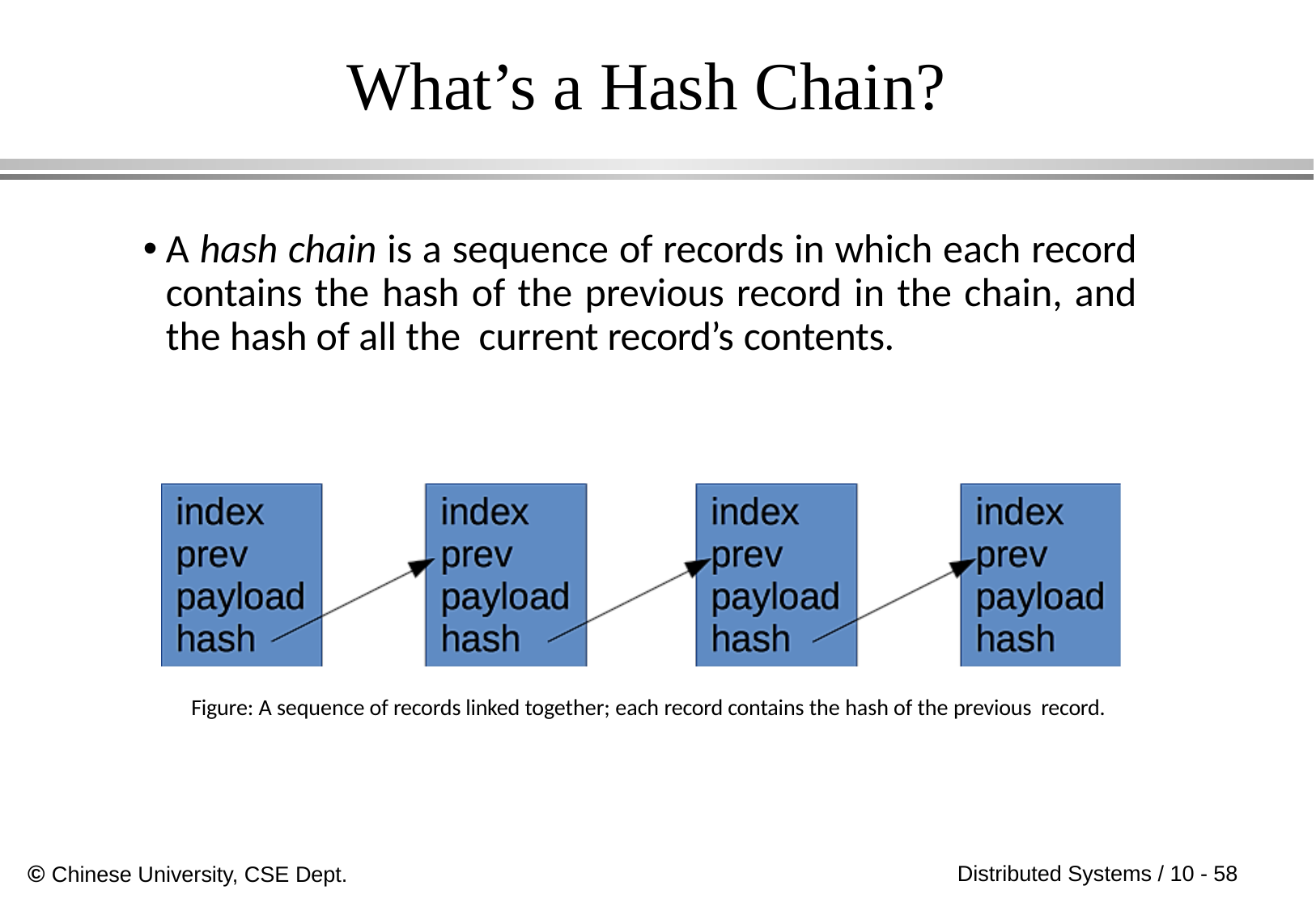

# What’s a Hash Chain?
A hash chain is a sequence of records in which each record contains the hash of the previous record in the chain, and the hash of all the  current record’s contents.

Figure: A sequence of records linked together; each record contains the hash of the previous record.